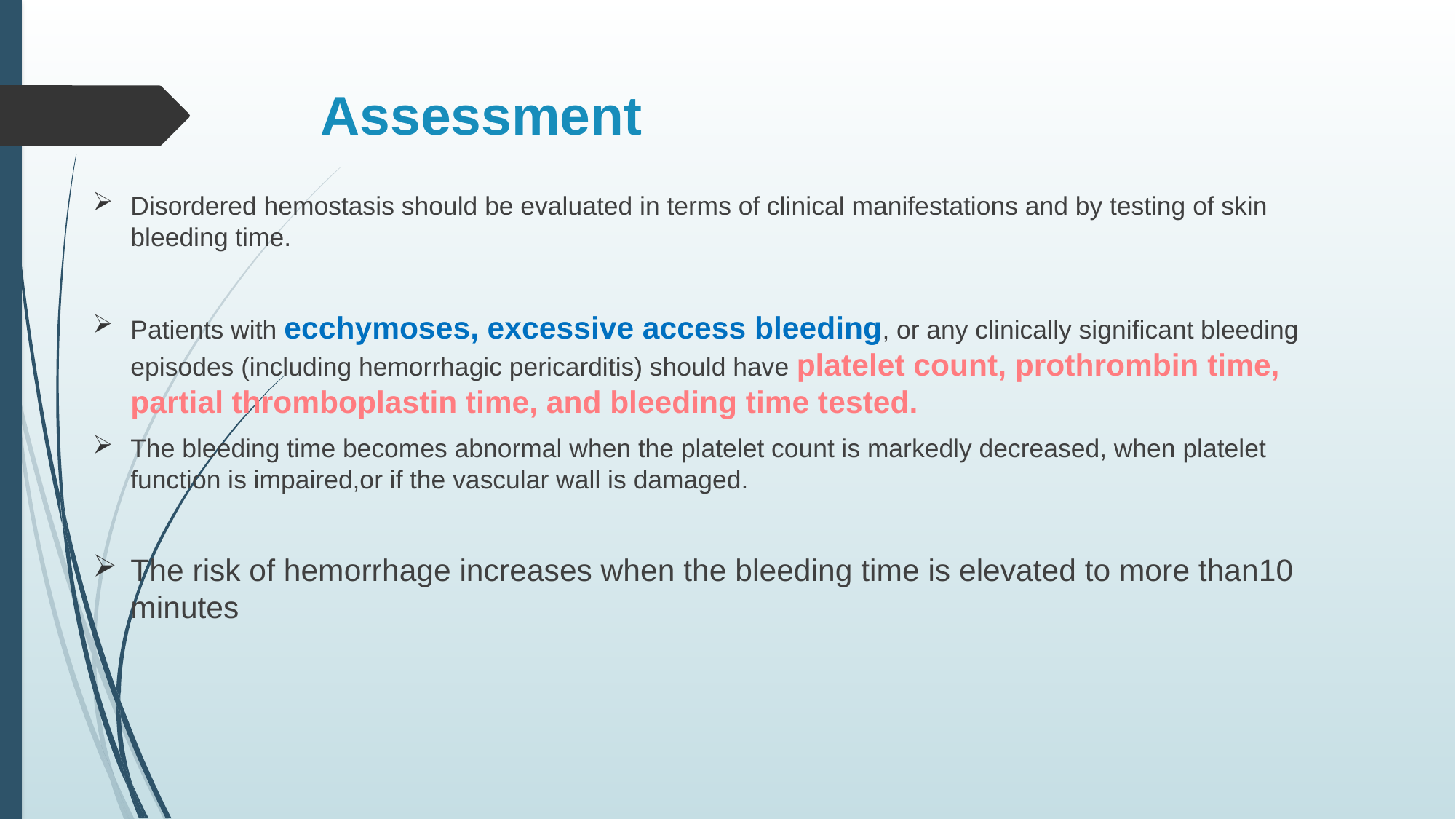

# Assessment
Disordered hemostasis should be evaluated in terms of clinical manifestations and by testing of skin bleeding time.

Patients with ecchymoses, excessive access bleeding, or any clinically significant bleeding episodes (including hemorrhagic pericarditis) should have platelet count, prothrombin time, partial thromboplastin time, and bleeding time tested.
The bleeding time becomes abnormal when the platelet count is markedly decreased, when platelet function is impaired,or if the vascular wall is damaged.

The risk of hemorrhage increases when the bleeding time is elevated to more than10 minutes